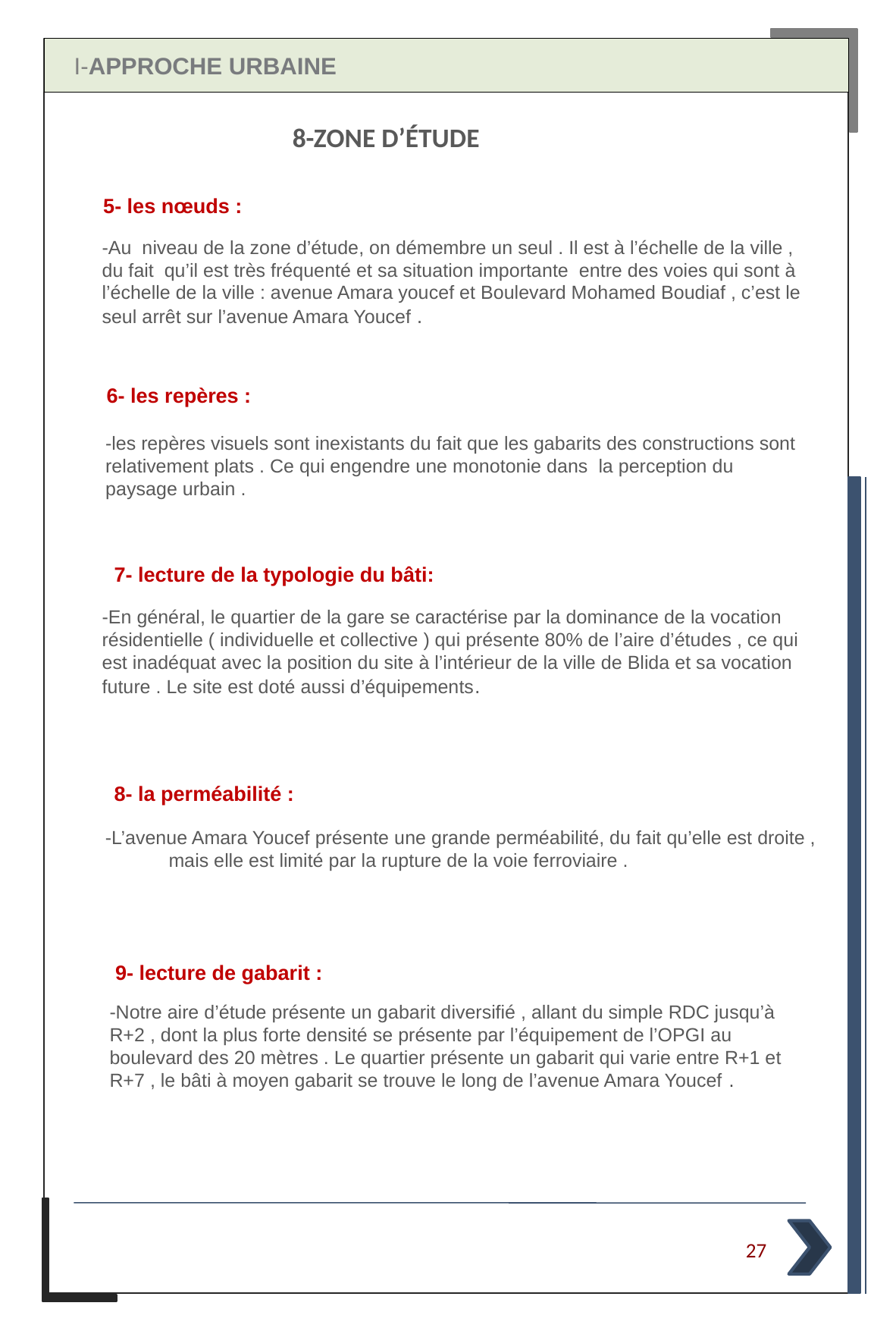

I-APPROCHE URBAINE
8-ZONE D’ÉTUDE
5- les nœuds :

-Au  niveau de la zone d’étude, on démembre un seul . Il est à l’échelle de la ville , du fait  qu’il est très fréquenté et sa situation importante  entre des voies qui sont à l’échelle de la ville : avenue Amara youcef et Boulevard Mohamed Boudiaf , c’est le seul arrêt sur l’avenue Amara Youcef .

6- les repères :
-les repères visuels sont inexistants du fait que les gabarits des constructions sont relativement plats . Ce qui engendre une monotonie dans  la perception du paysage urbain .

7- lecture de la typologie du bâti:
-En général, le quartier de la gare se caractérise par la dominance de la vocation résidentielle ( individuelle et collective ) qui présente 80% de l’aire d’études , ce qui est inadéquat avec la position du site à l’intérieur de la ville de Blida et sa vocation future . Le site est doté aussi d’équipements.
8- la perméabilité :
-L’avenue Amara Youcef présente une grande perméabilité, du fait qu’elle est droite ,              mais elle est limité par la rupture de la voie ferroviaire .
9- lecture de gabarit :
-Notre aire d’étude présente un gabarit diversifié , allant du simple RDC jusqu’à R+2 , dont la plus forte densité se présente par l’équipement de l’OPGI au boulevard des 20 mètres . Le quartier présente un gabarit qui varie entre R+1 et R+7 , le bâti à moyen gabarit se trouve le long de l’avenue Amara Youcef .

27